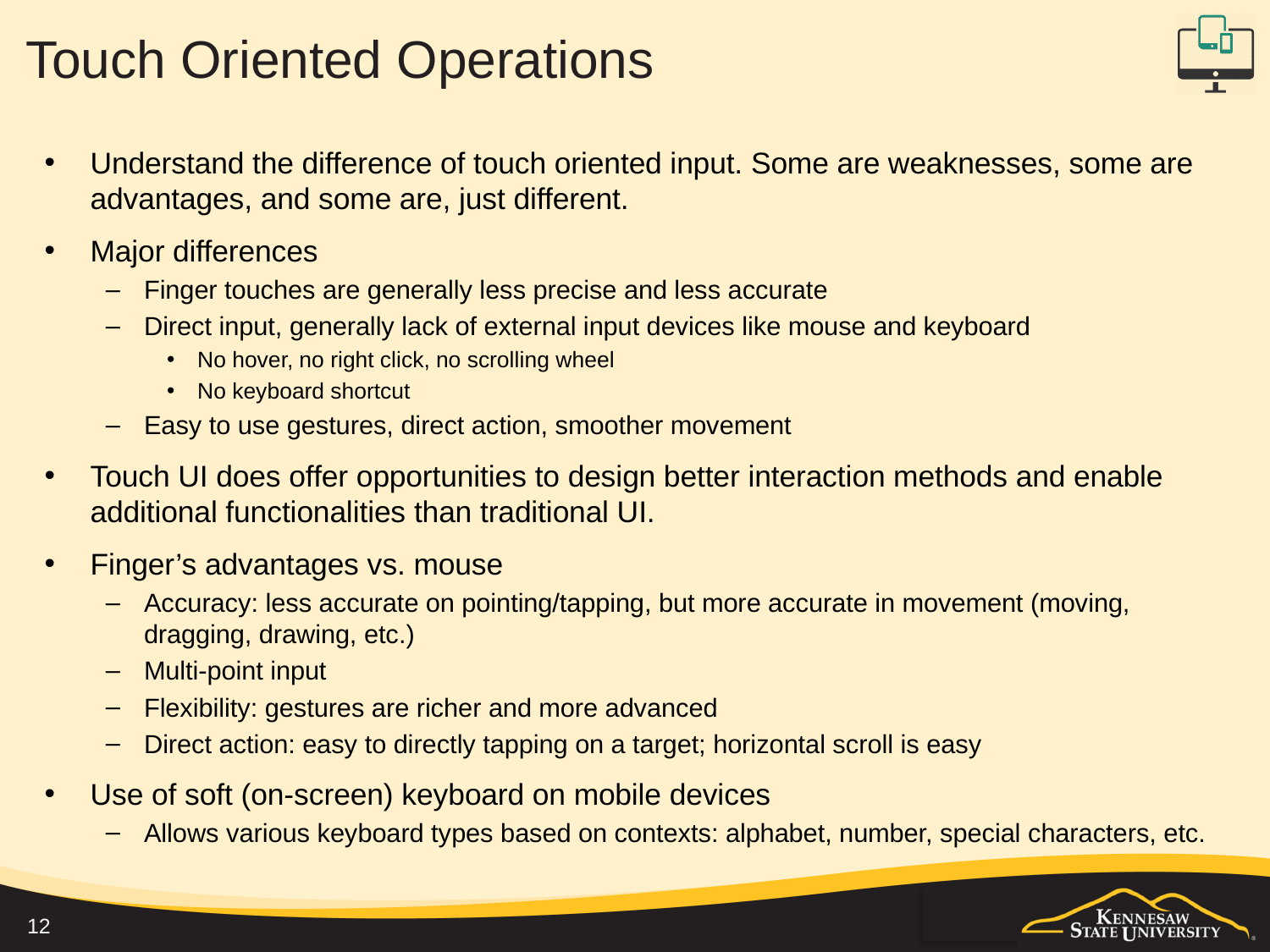

# Touch Oriented Operations
Understand the difference of touch oriented input. Some are weaknesses, some are advantages, and some are, just different.
Major differences
Finger touches are generally less precise and less accurate
Direct input, generally lack of external input devices like mouse and keyboard
No hover, no right click, no scrolling wheel
No keyboard shortcut
Easy to use gestures, direct action, smoother movement
Touch UI does offer opportunities to design better interaction methods and enable additional functionalities than traditional UI.
Finger’s advantages vs. mouse
Accuracy: less accurate on pointing/tapping, but more accurate in movement (moving, dragging, drawing, etc.)
Multi-point input
Flexibility: gestures are richer and more advanced
Direct action: easy to directly tapping on a target; horizontal scroll is easy
Use of soft (on-screen) keyboard on mobile devices
Allows various keyboard types based on contexts: alphabet, number, special characters, etc.

12